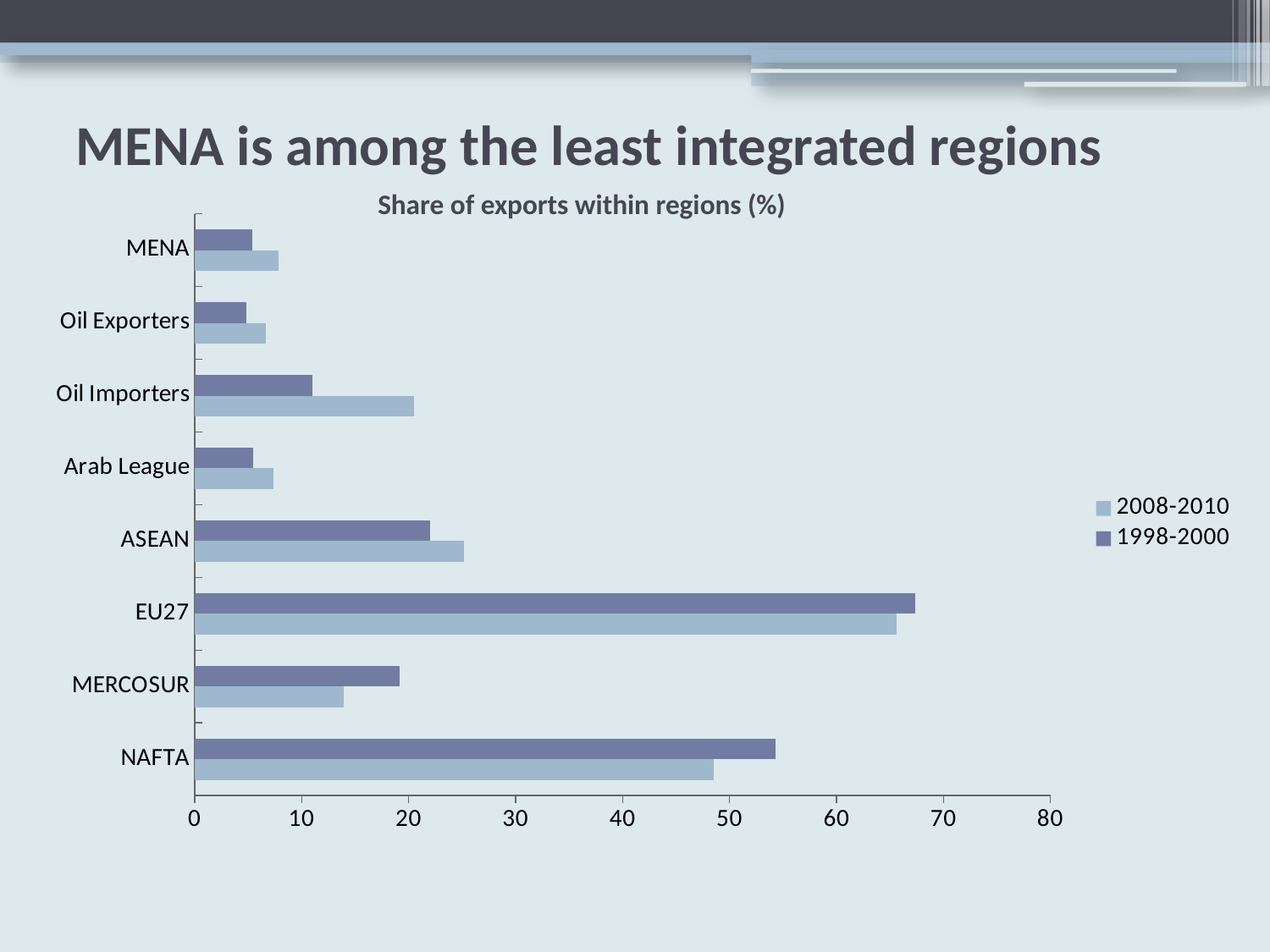

# MENA is among the least integrated regions
Share of exports within regions (%)

### Chart

| Category | 1998-2000 | 2008-2010 |
|---|---|---|
| MENA | 5.417758710401898 | 7.802170170701896 |
| Oil Exporters | 4.812880114902446 | 6.639553960837936 |
| Oil Importers | 11.025701804101304 | 20.49494015888263 |
| Arab League | 5.466696953365473 | 7.33798649540285 |
| ASEAN | 21.96890108222889 | 25.1731715733041 |
| EU27 | 67.4 | 65.6 |
| MERCOSUR | 19.186283863839126 | 13.96439354742017 |
| NAFTA | 54.30386178743175 | 48.48911556015601 |